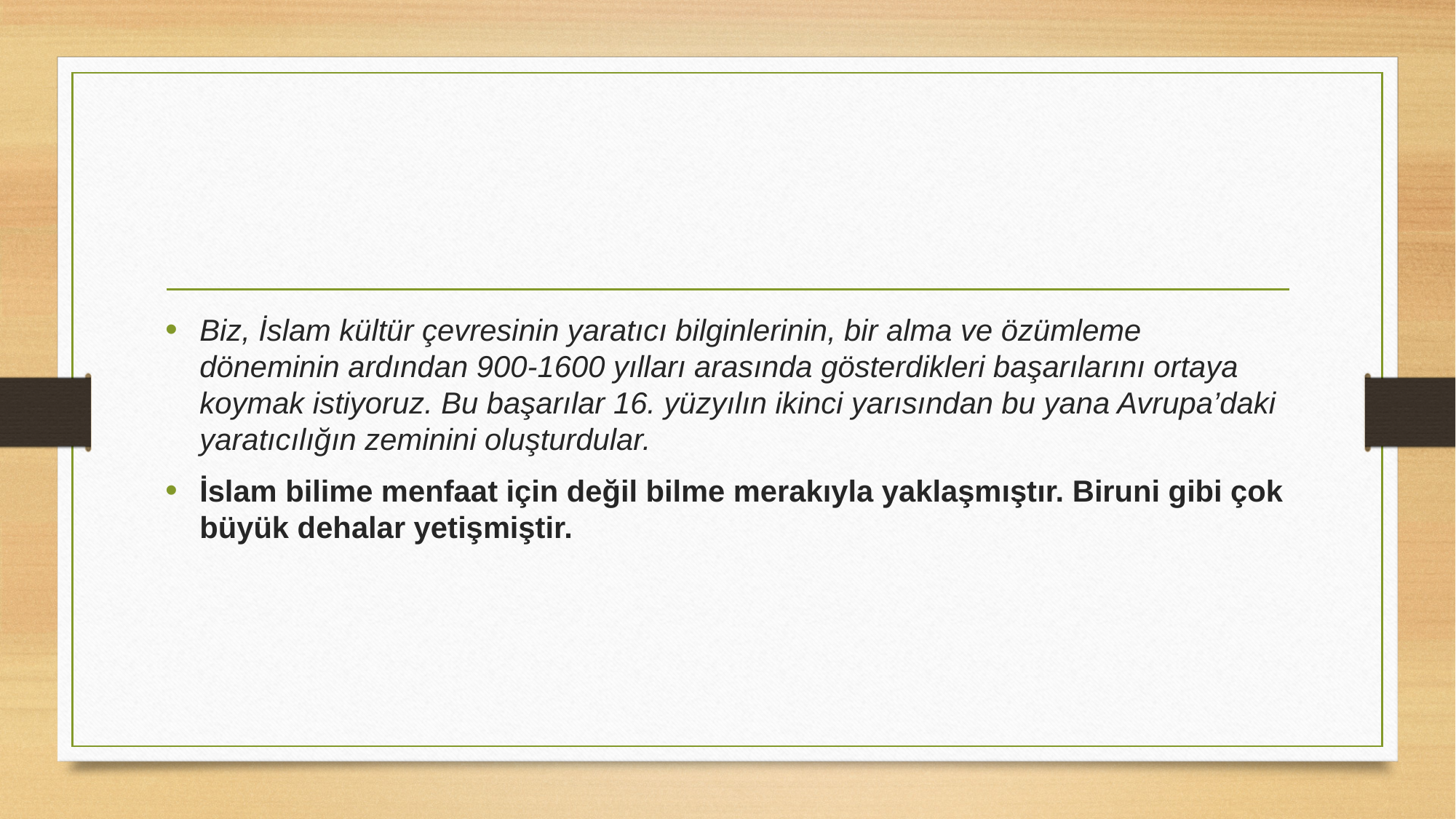

#
Biz, İslam kültür çevresinin yaratıcı bilginlerinin, bir alma ve özümleme döneminin ardından 900-1600 yılları arasında gösterdikleri başarılarını ortaya koymak istiyoruz. Bu başarılar 16. yüzyılın ikinci yarısından bu yana Avrupa’daki yaratıcılığın zeminini oluşturdular.
İslam bilime menfaat için değil bilme merakıyla yaklaşmıştır. Biruni gibi çok büyük dehalar yetişmiştir.